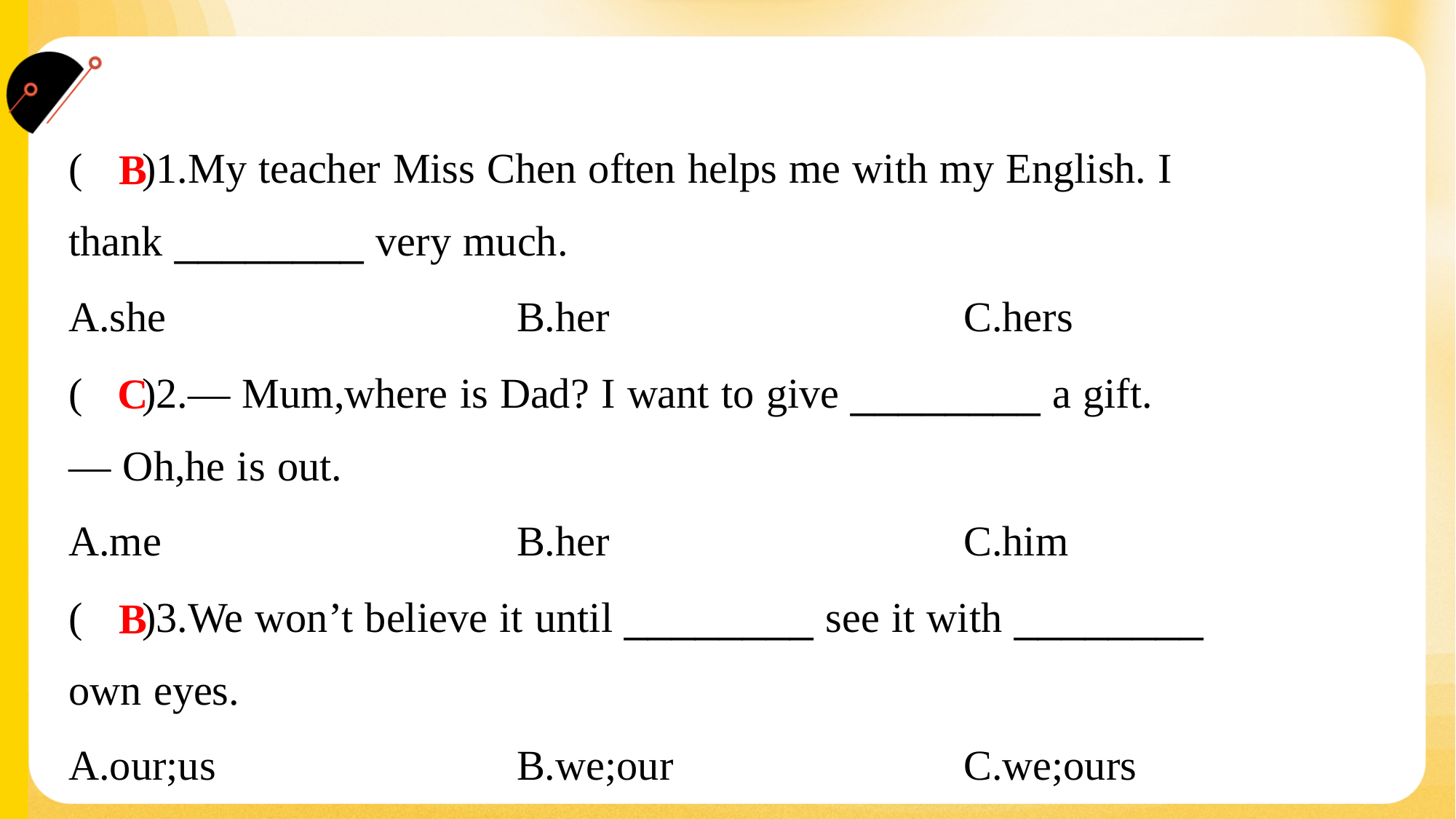

(     )1.My teacher Miss Chen often helps me with my English. I
thank ________ very much.
B
A.she	B.her	C.hers
(     )2.— Mum,where is Dad? I want to give ________ a gift.
— Oh,he is out.
C
A.me	B.her	C.him
(     )3.We won’t believe it until ________ see it with ________
own eyes.
B
A.our;us	B.we;our	C.we;ours